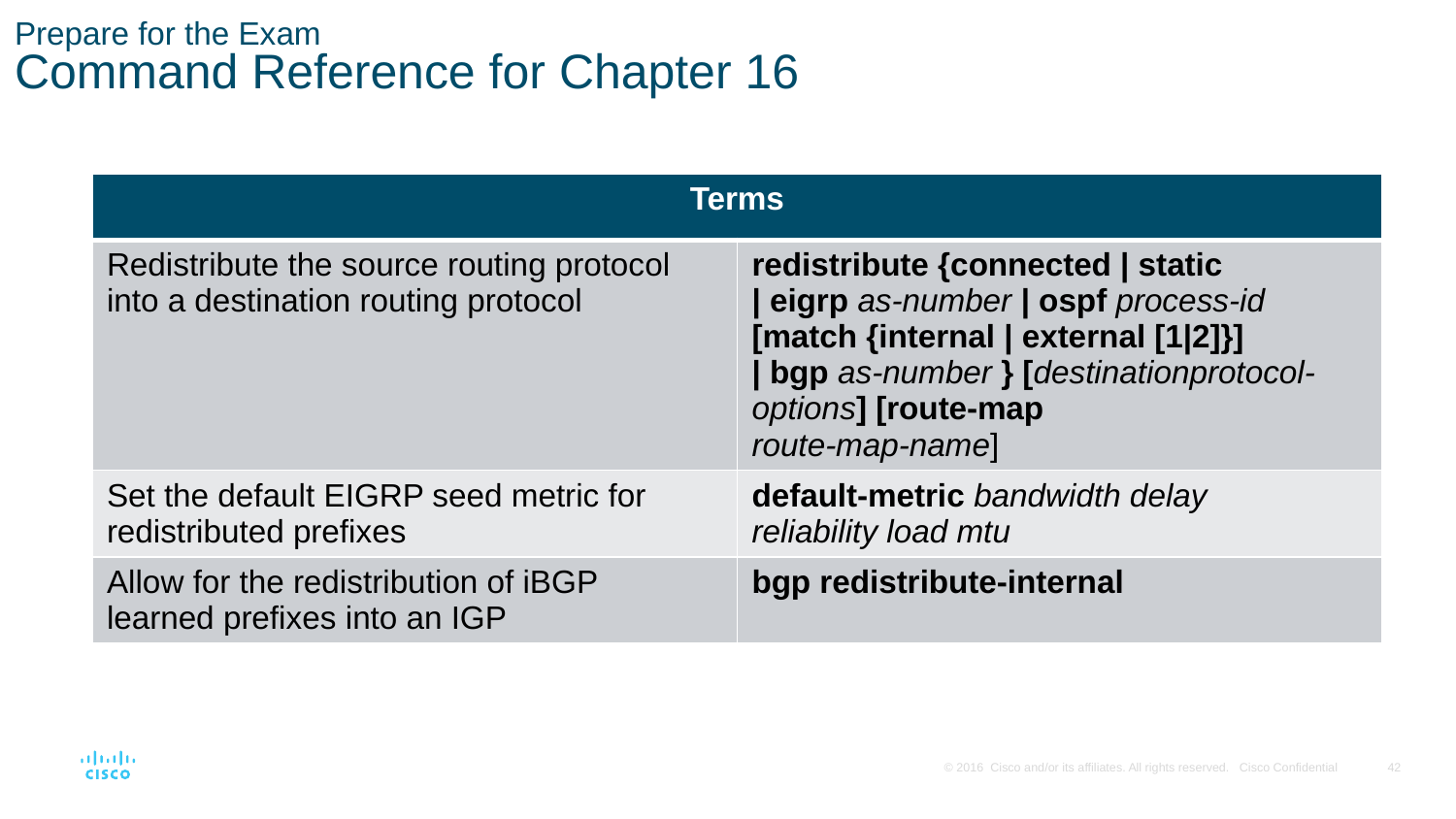

# Prepare for the Exam Command Reference for Chapter 16
| Terms |  |
| --- | --- |
| Redistribute the source routing protocol into a destination routing protocol | redistribute {connected | static | eigrp as-number | ospf process-id [match {internal | external [1|2]}] | bgp as-number } [destinationprotocol- options] [route-map route-map-name] |
| Set the default EIGRP seed metric for redistributed prefixes | default-metric bandwidth delay reliability load mtu |
| Allow for the redistribution of iBGP learned prefixes into an IGP | bgp redistribute-internal |